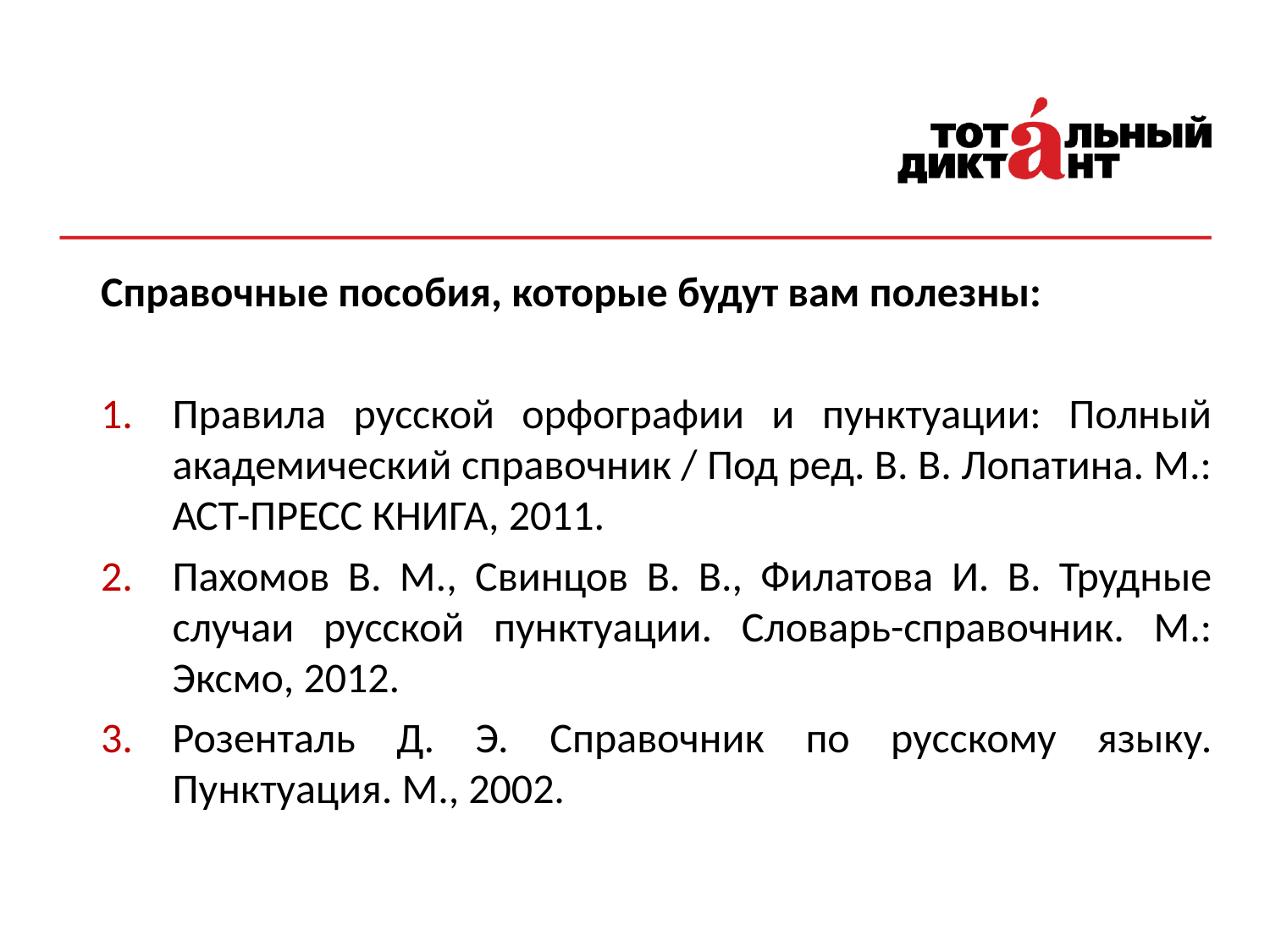

Справочные пособия, которые будут вам полезны:

Правила русской орфографии и пунктуации: Полный академический справочник / Под ред. В. В. Лопатина. М.: АСТ-ПРЕСС КНИГА, 2011.
Пахомов В. М., Свинцов В. В., Филатова И. В. Трудные случаи русской пунктуации. Словарь-справочник. М.: Эксмо, 2012.
Розенталь Д. Э. Справочник по русскому языку. Пунктуация. М., 2002.
10